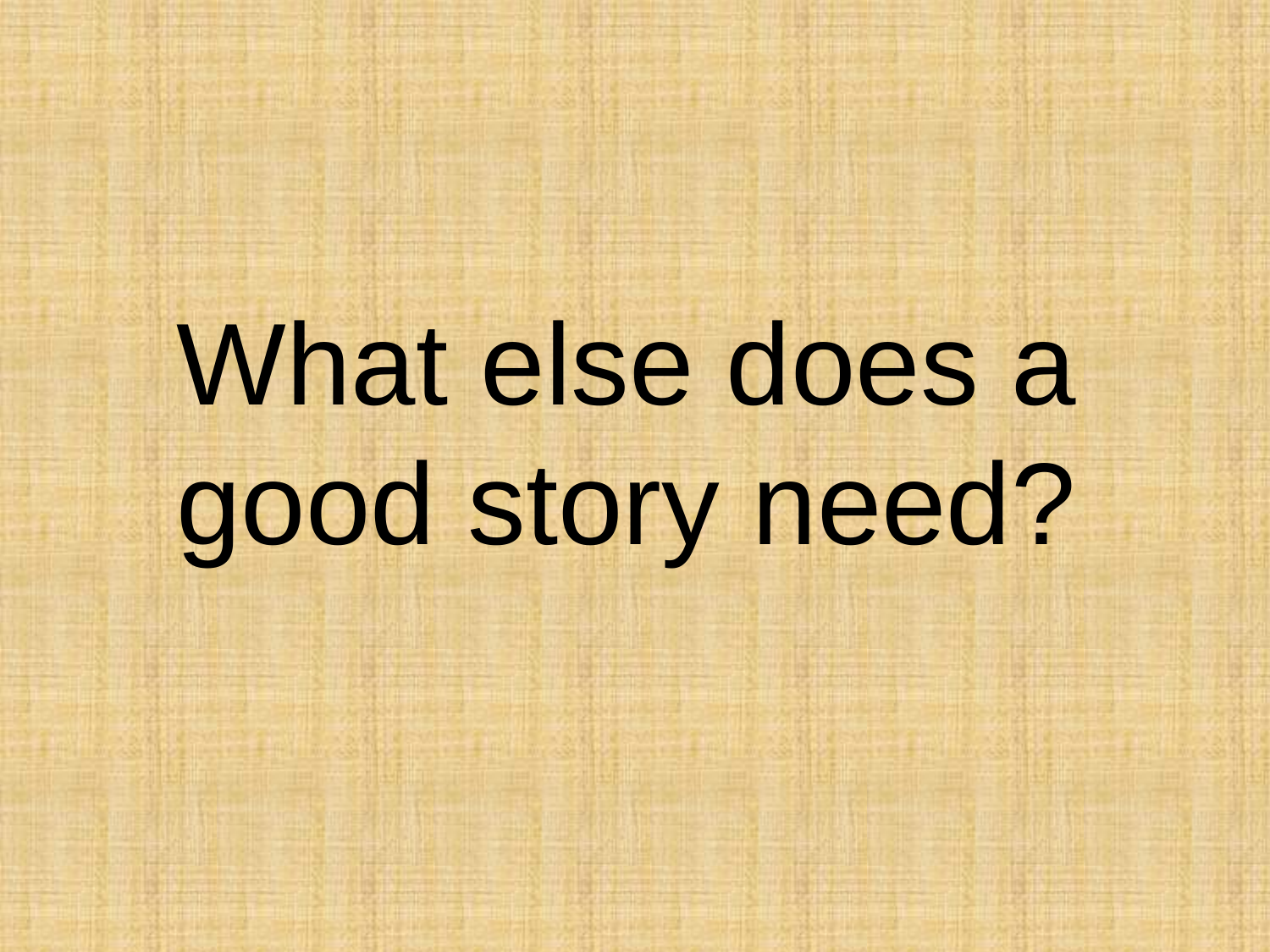

# What else does a good story need?